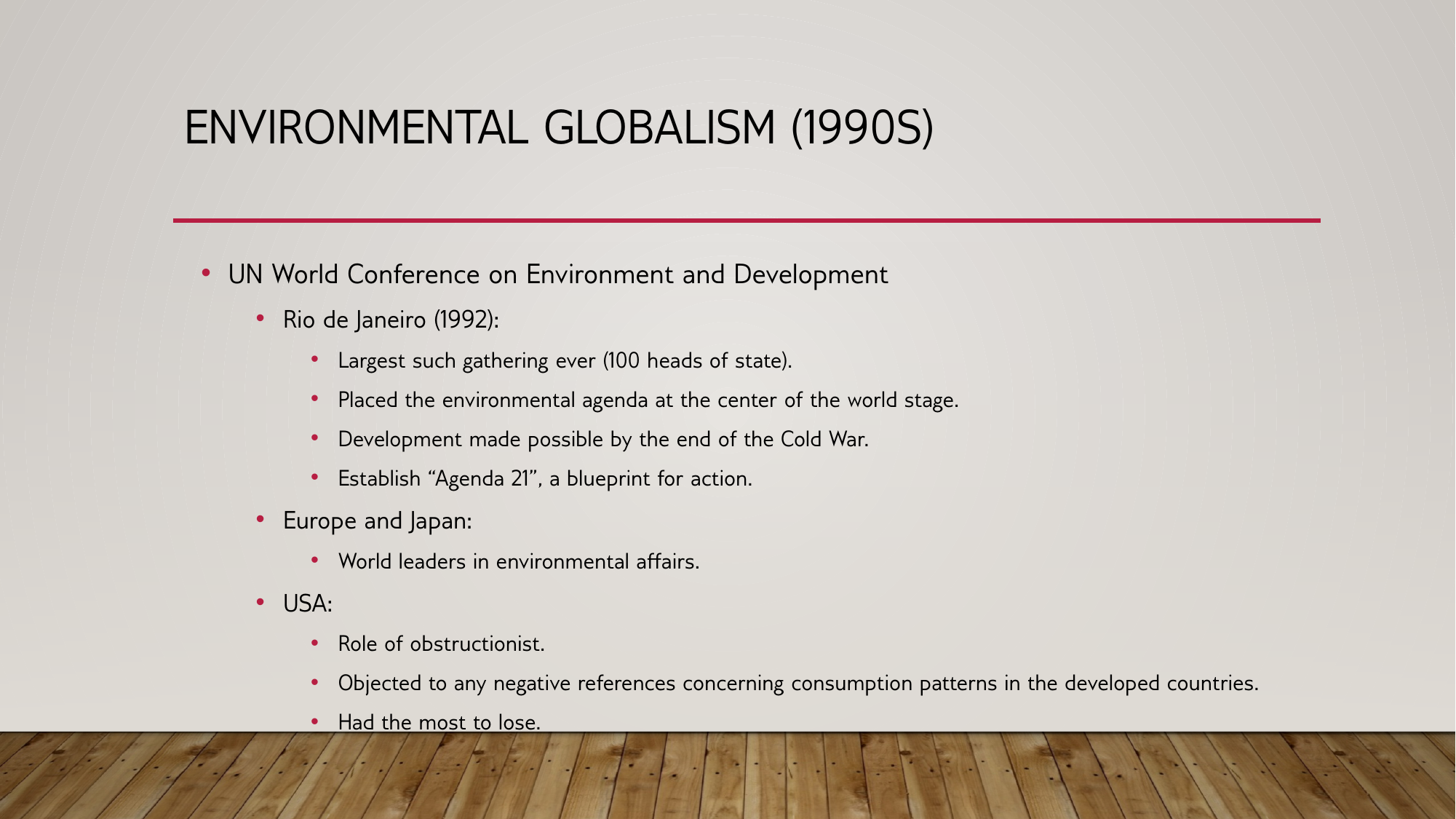

# Environmental Globalism (1990s)
UN World Conference on Environment and Development
Rio de Janeiro (1992):
Largest such gathering ever (100 heads of state).
Placed the environmental agenda at the center of the world stage.
Development made possible by the end of the Cold War.
Establish “Agenda 21”, a blueprint for action.
Europe and Japan:
World leaders in environmental affairs.
USA:
Role of obstructionist.
Objected to any negative references concerning consumption patterns in the developed countries.
Had the most to lose.